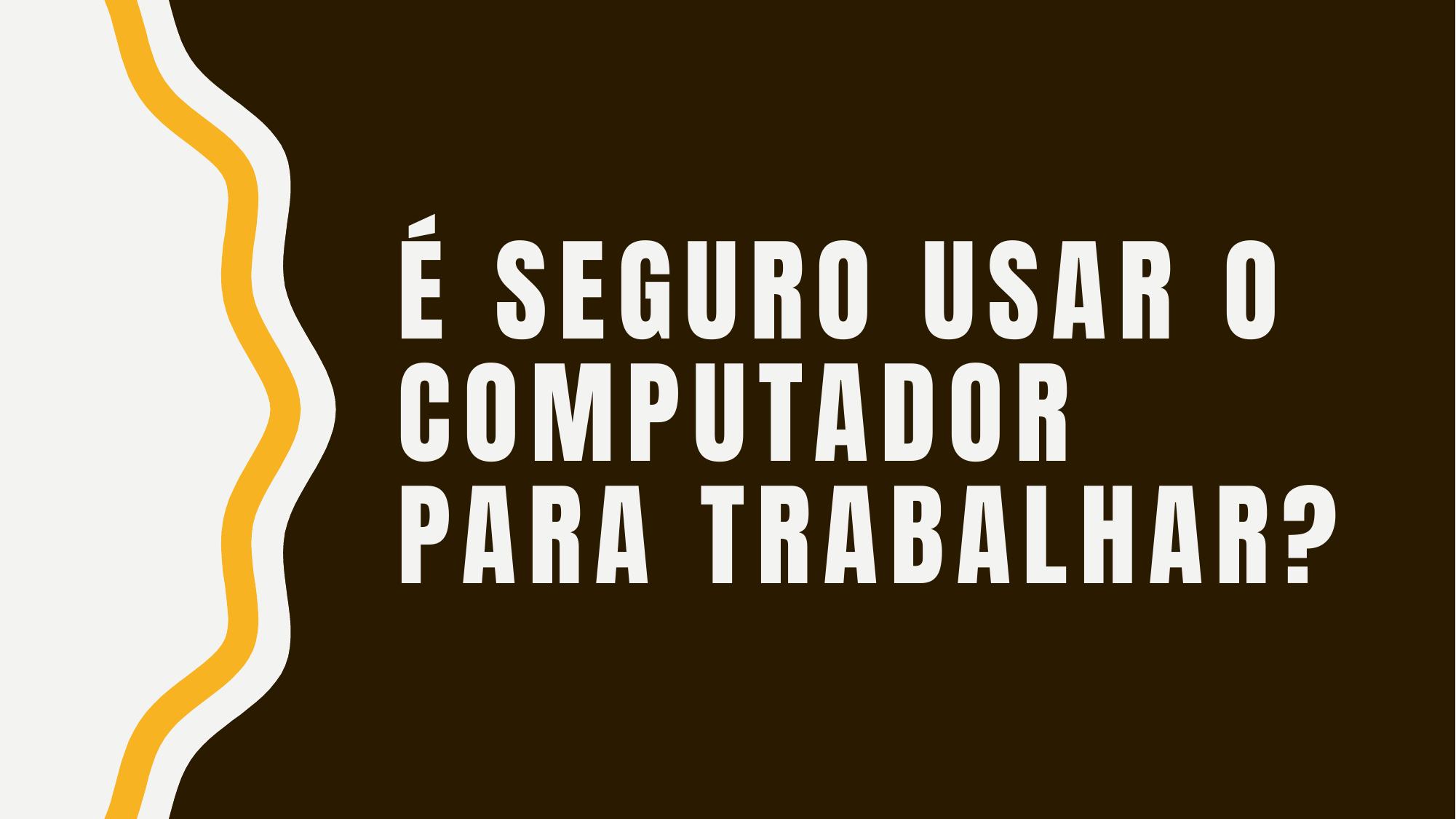

# é seguro usar o computador para trabalhar?